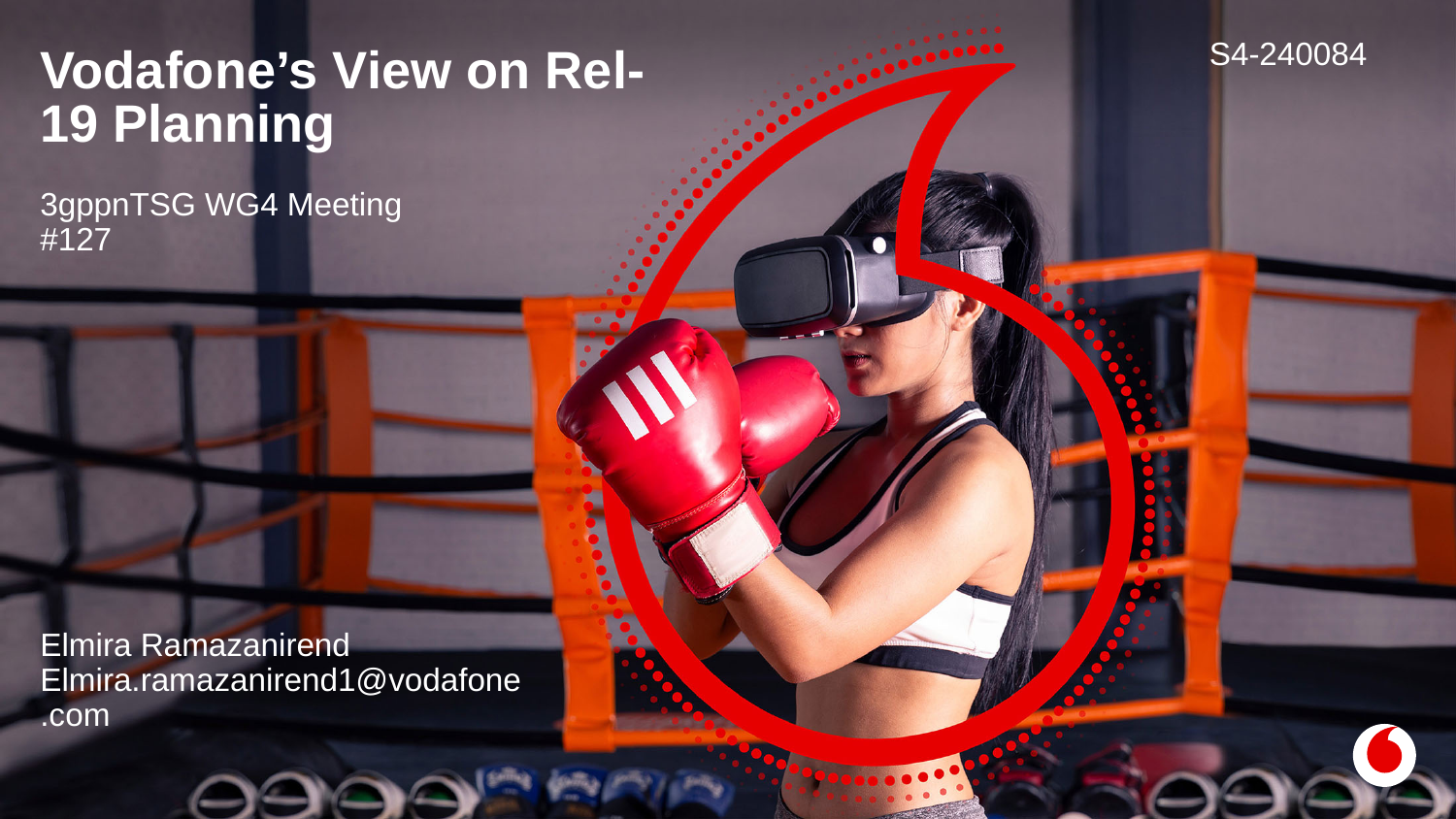

S4-240084
# Vodafone’s View on Rel-19 Planning
3gppnTSG WG4 Meeting #127
Elmira Ramazanirend
Elmira.ramazanirend1@vodafone.com